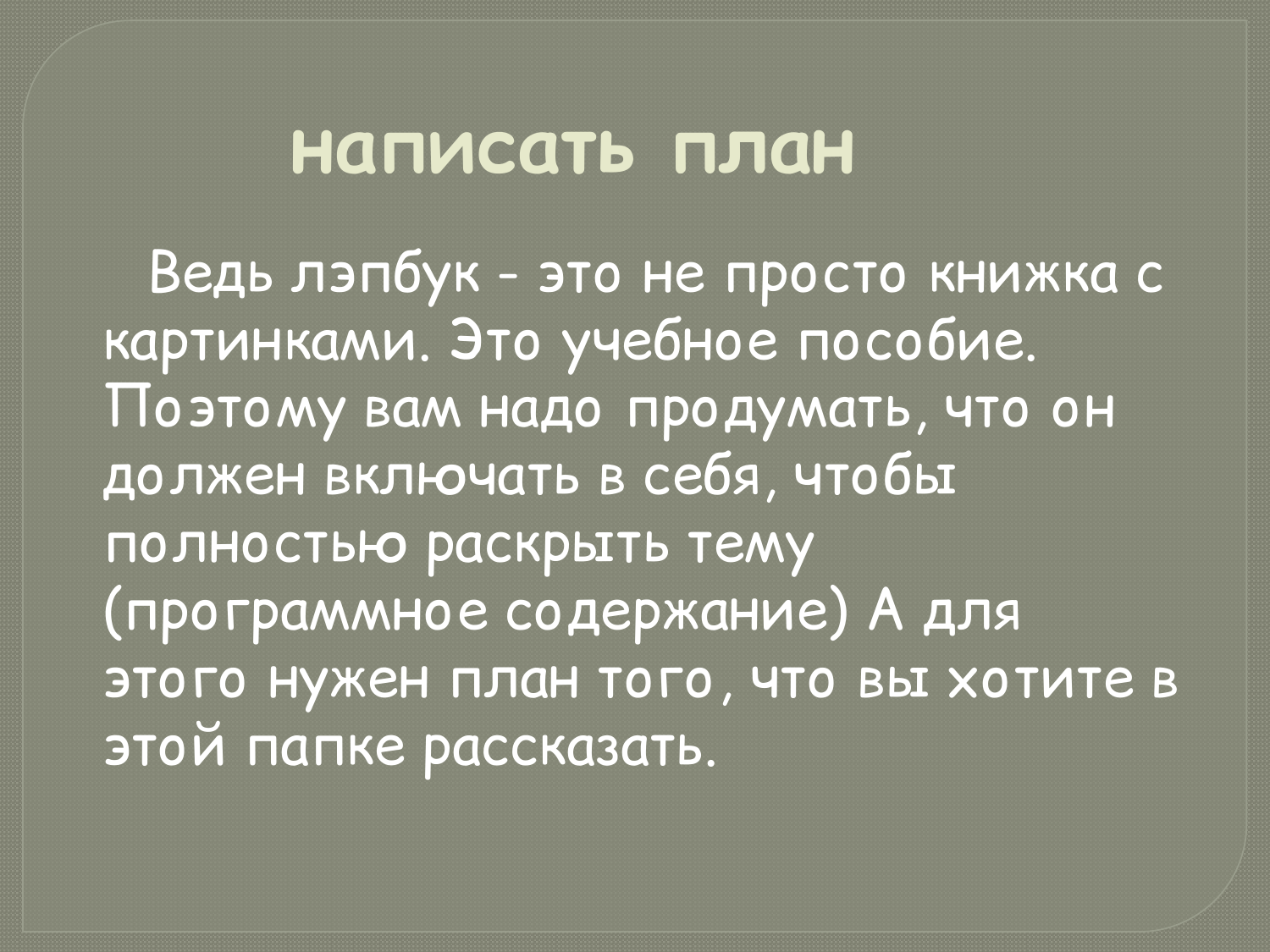

написать план
     Ведь лэпбук - это не просто книжка с картинками. Это учебное пособие. Поэтому вам надо продумать, что он должен включать в себя, чтобы полностью раскрыть тему (программное содержание) А для этого нужен план того, что вы хотите в этой папке рассказать.